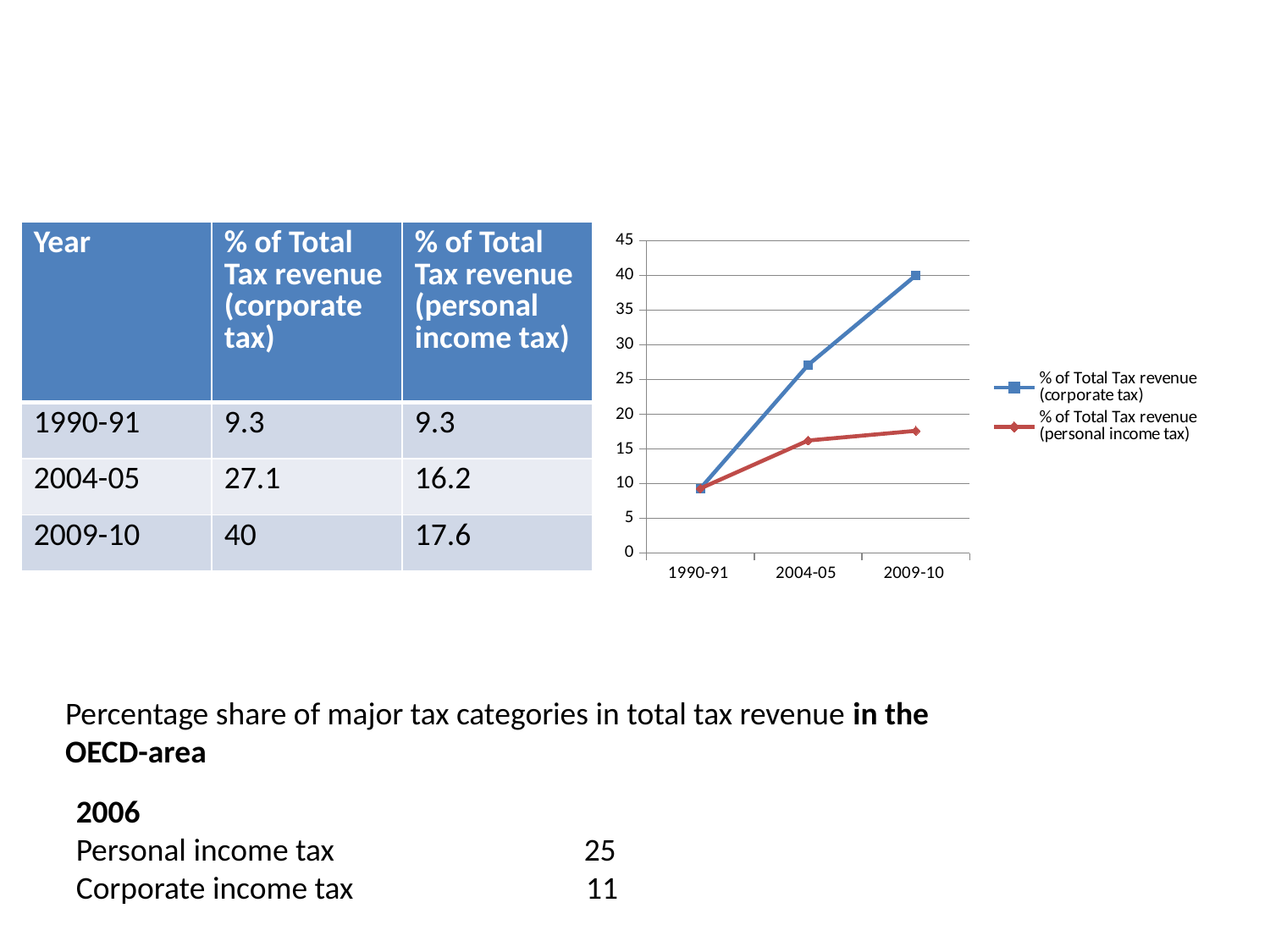

#

### Chart

| Category | % of Total Tax revenue  (corporate tax)  | % of Total Tax revenue (personal income tax)  |
|---|---|---|
| 1990-91  | 9.3 | 9.3 |
| 2004-05  | 27.1 | 16.2 |
| 2009-10  | 40.0 | 17.6 |
| Year | % of Total Tax revenue (corporate tax) | % of Total Tax revenue (personal income tax) |
| --- | --- | --- |
| 1990-91 | 9.3 | 9.3 |
| 2004-05 | 27.1 | 16.2 |
| 2009-10 | 40 | 17.6 |
Percentage share of major tax categories in total tax revenue in the OECD-area

2006
Personal income tax 		25
Corporate income tax 	                  11